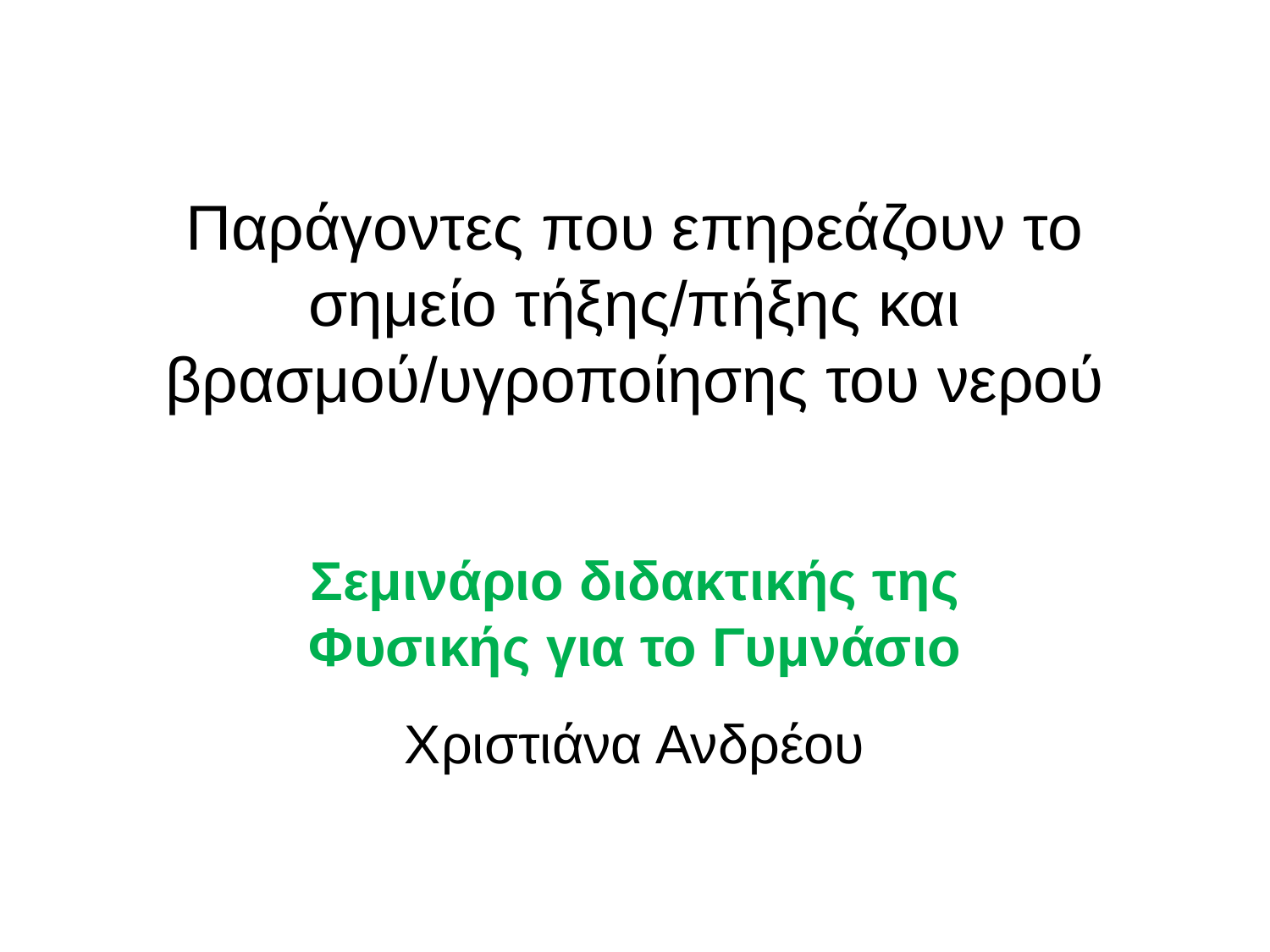

# Παράγοντες που επηρεάζουν το σημείο τήξης/πήξης και βρασμού/υγροποίησης του νερού
Σεμινάριο διδακτικής της Φυσικής για το Γυμνάσιο
Χριστιάνα Ανδρέου